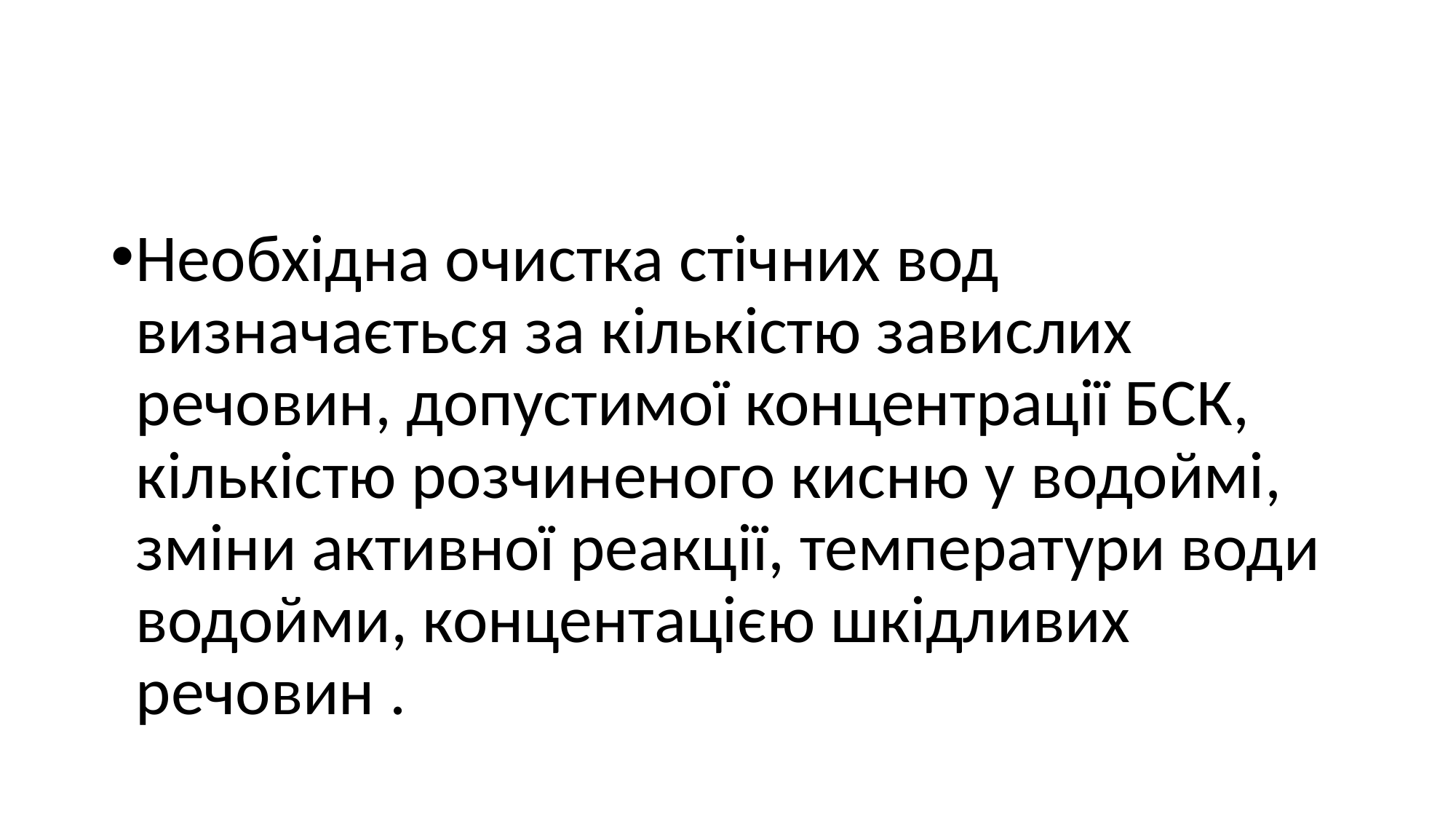

#
Необхідна очистка стічних вод визначається за кількістю завислих речовин, допустимої концентрації БСК, кількістю розчиненого кисню у водоймі, зміни активної реакції, температури води водойми, концентацією шкідливих речовин .